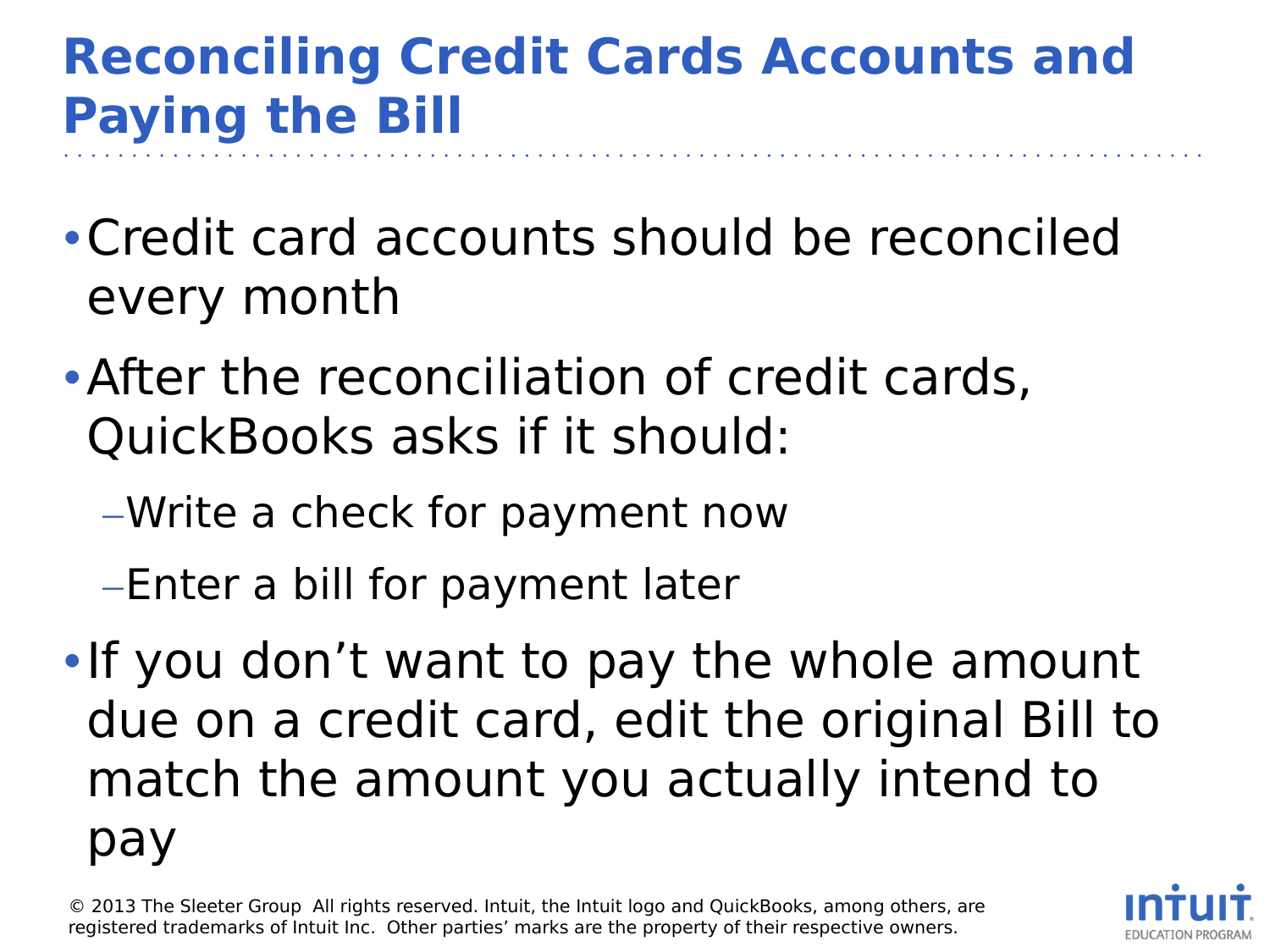

# Reconciling Credit Cards Accounts and Paying the Bill
Credit card accounts should be reconciled every month
After the reconciliation of credit cards, QuickBooks asks if it should:
Write a check for payment now
Enter a bill for payment later
If you don’t want to pay the whole amount due on a credit card, edit the original Bill to match the amount you actually intend to pay